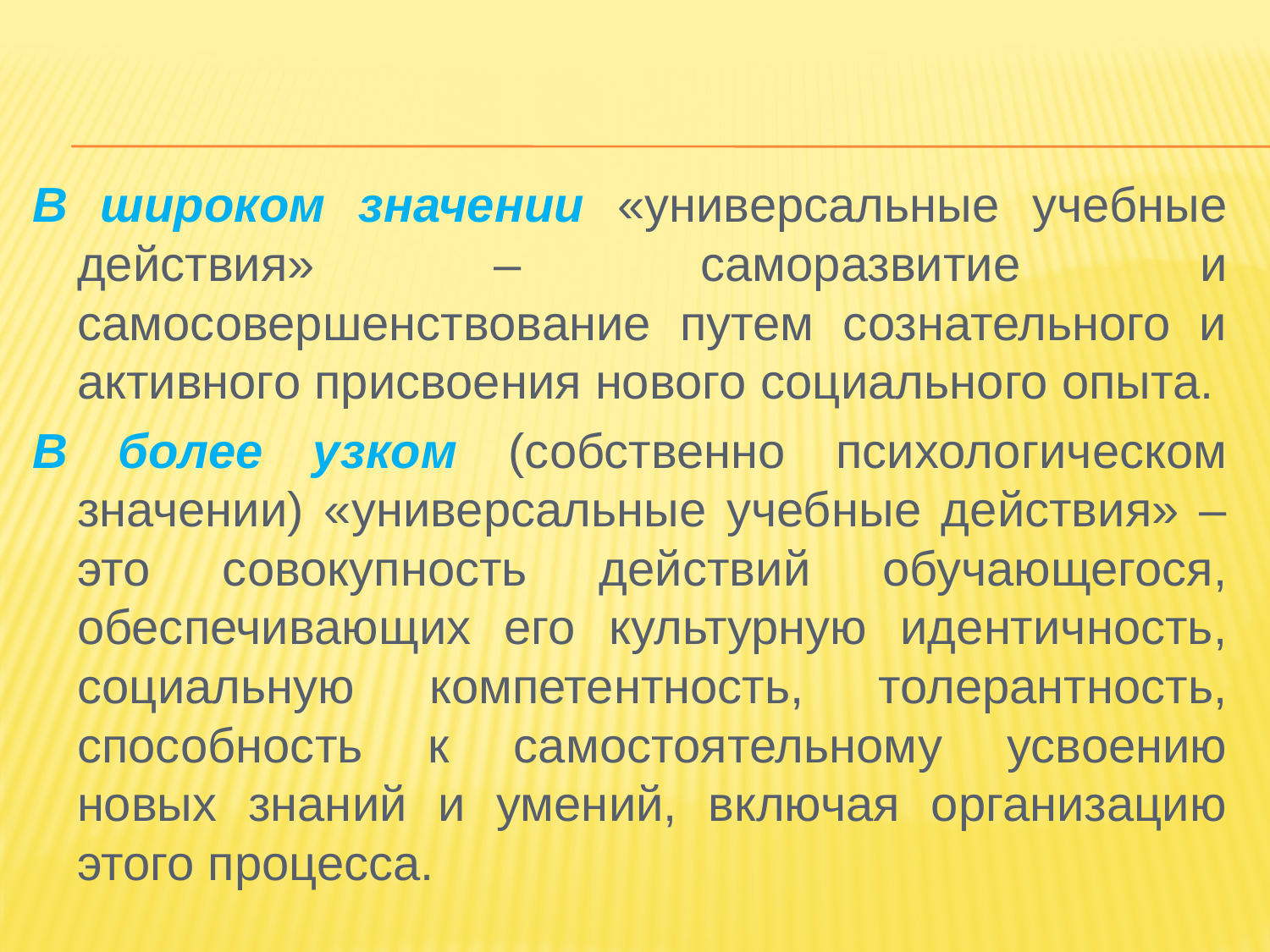

В широком значении «универсальные учебные действия» – саморазвитие и самосовершенствование путем сознательного и активного присвоения нового социального опыта.
В более узком (собственно психологическом значении) «универсальные учебные действия» – это совокупность действий обучающегося, обеспечивающих его культурную идентичность, социальную компетентность, толерантность, способность к самостоятельному усвоению новых знаний и умений, включая организацию этого процесса.